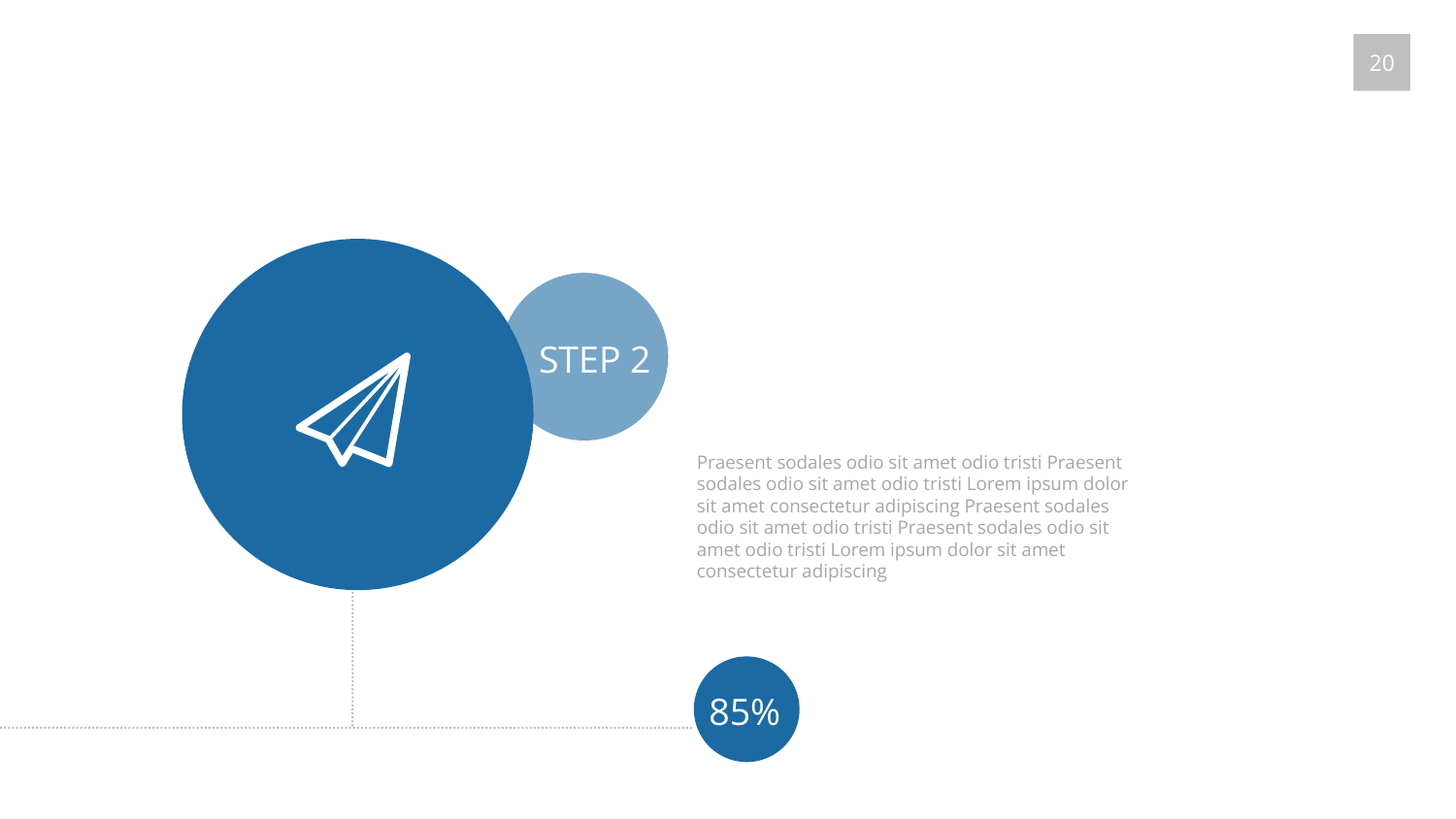

20

STEP 2

Praesent sodales odio sit amet odio tristi Praesent sodales odio sit amet odio tristi Lorem ipsum dolor sit amet consectetur adipiscing Praesent sodales odio sit amet odio tristi Praesent sodales odio sit amet odio tristi Lorem ipsum dolor sit amet consectetur adipiscing

85%